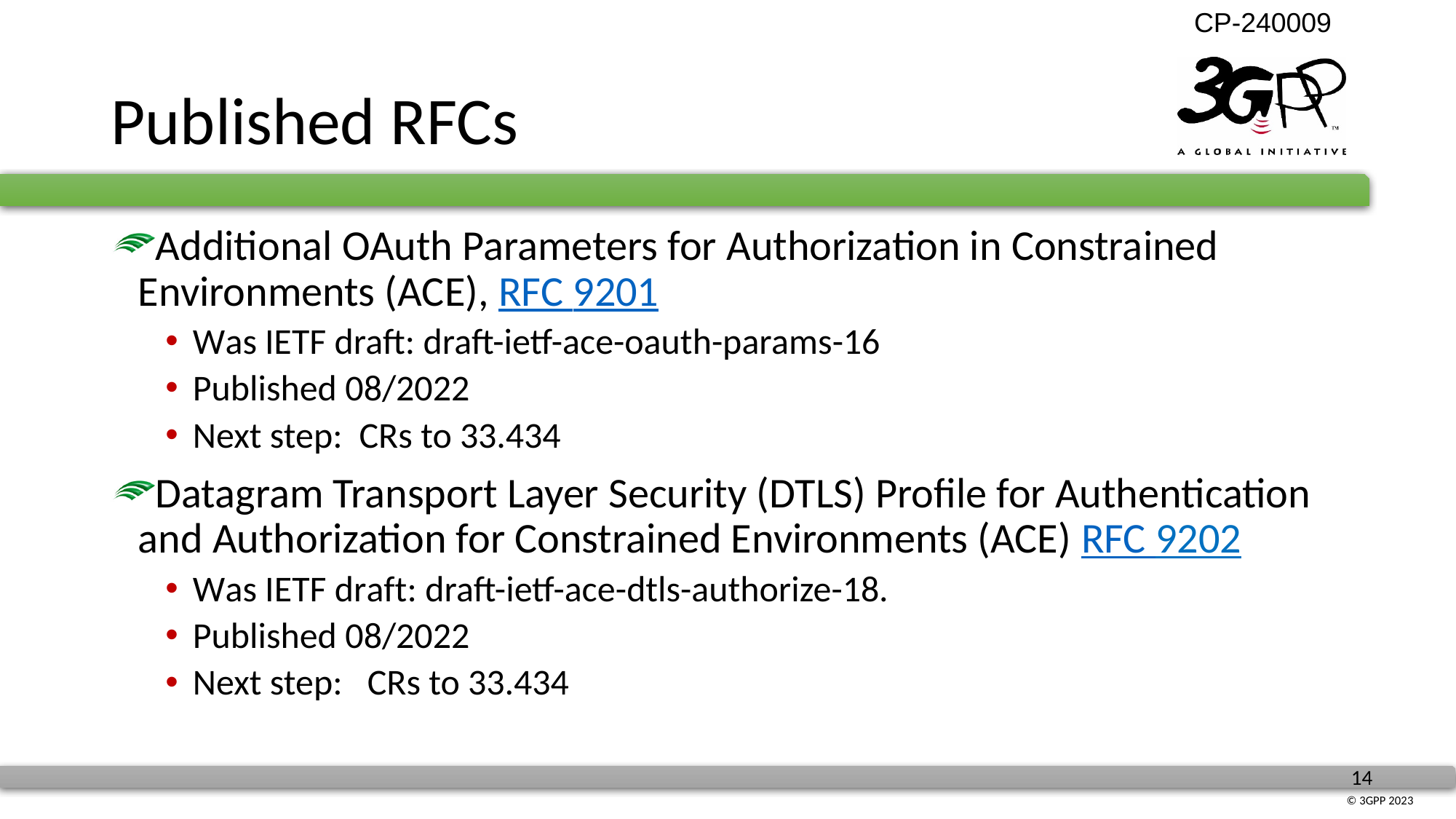

# Published RFCs
Additional OAuth Parameters for Authorization in Constrained Environments (ACE), RFC 9201
Was IETF draft: draft-ietf-ace-oauth-params-16
Published 08/2022
Next step:  CRs to 33.434
Datagram Transport Layer Security (DTLS) Profile for Authentication and Authorization for Constrained Environments (ACE) RFC 9202
Was IETF draft: draft-ietf-ace-dtls-authorize-18.
Published 08/2022
Next step:   CRs to 33.434